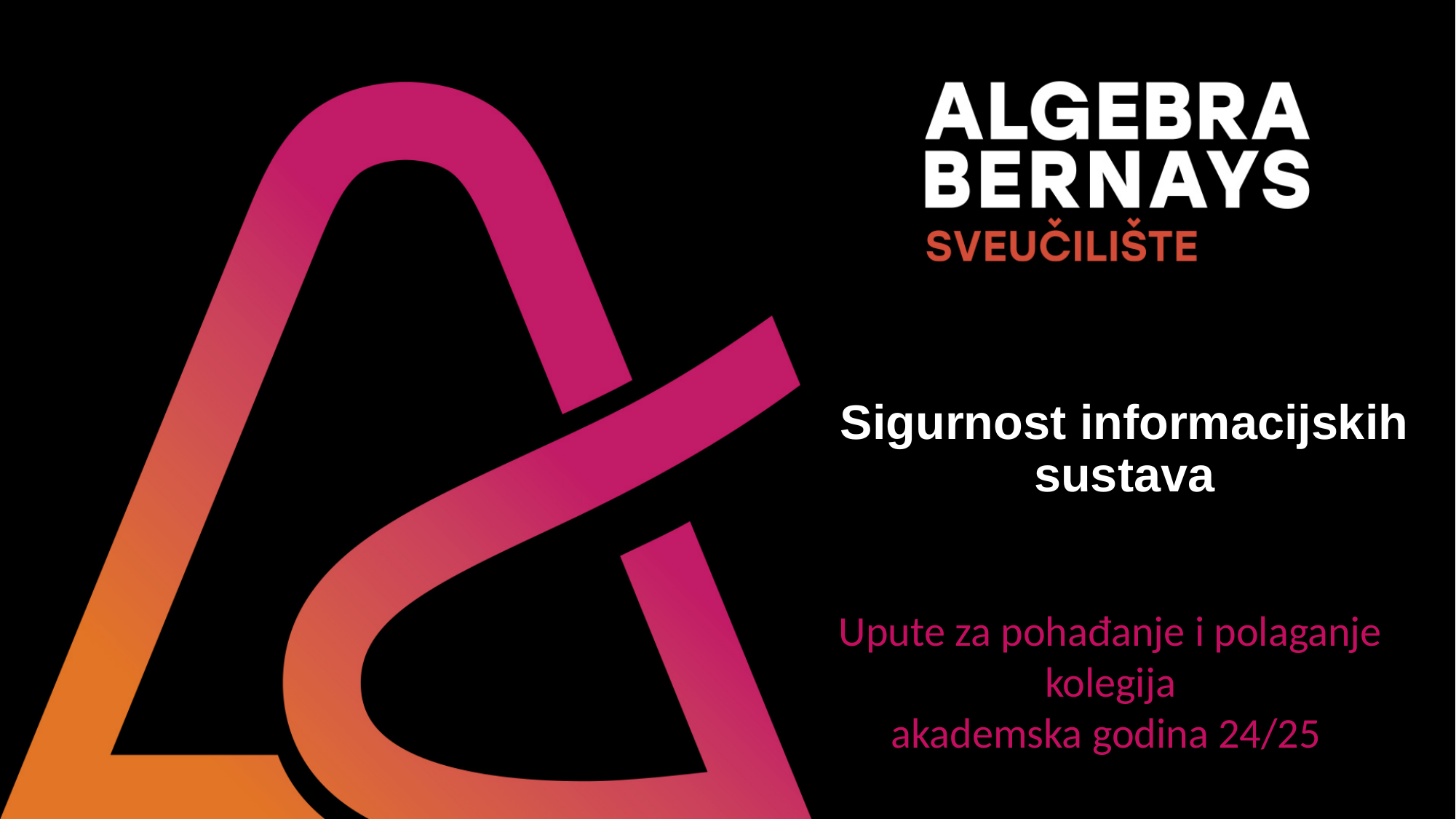

Sigurnost informacijskih sustava
Upute za pohađanje i polaganje kolegija
akademska godina 24/25